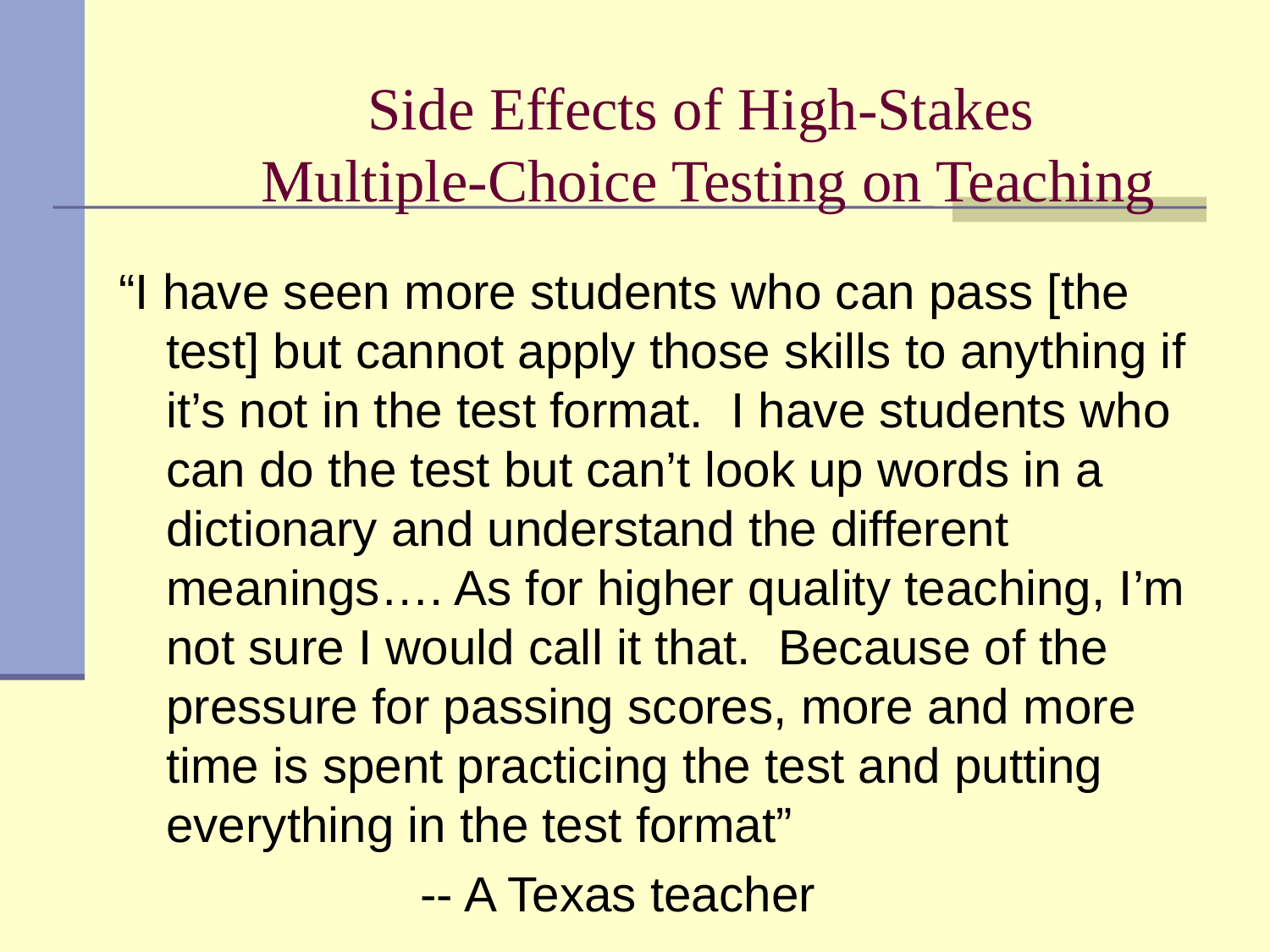

# Side Effects of High-Stakes Multiple-Choice Testing on Teaching
“I have seen more students who can pass [the test] but cannot apply those skills to anything if it’s not in the test format.  I have students who can do the test but can’t look up words in a dictionary and understand the different meanings…. As for higher quality teaching, I’m not sure I would call it that.  Because of the pressure for passing scores, more and more time is spent practicing the test and putting everything in the test format”
			-- A Texas teacher